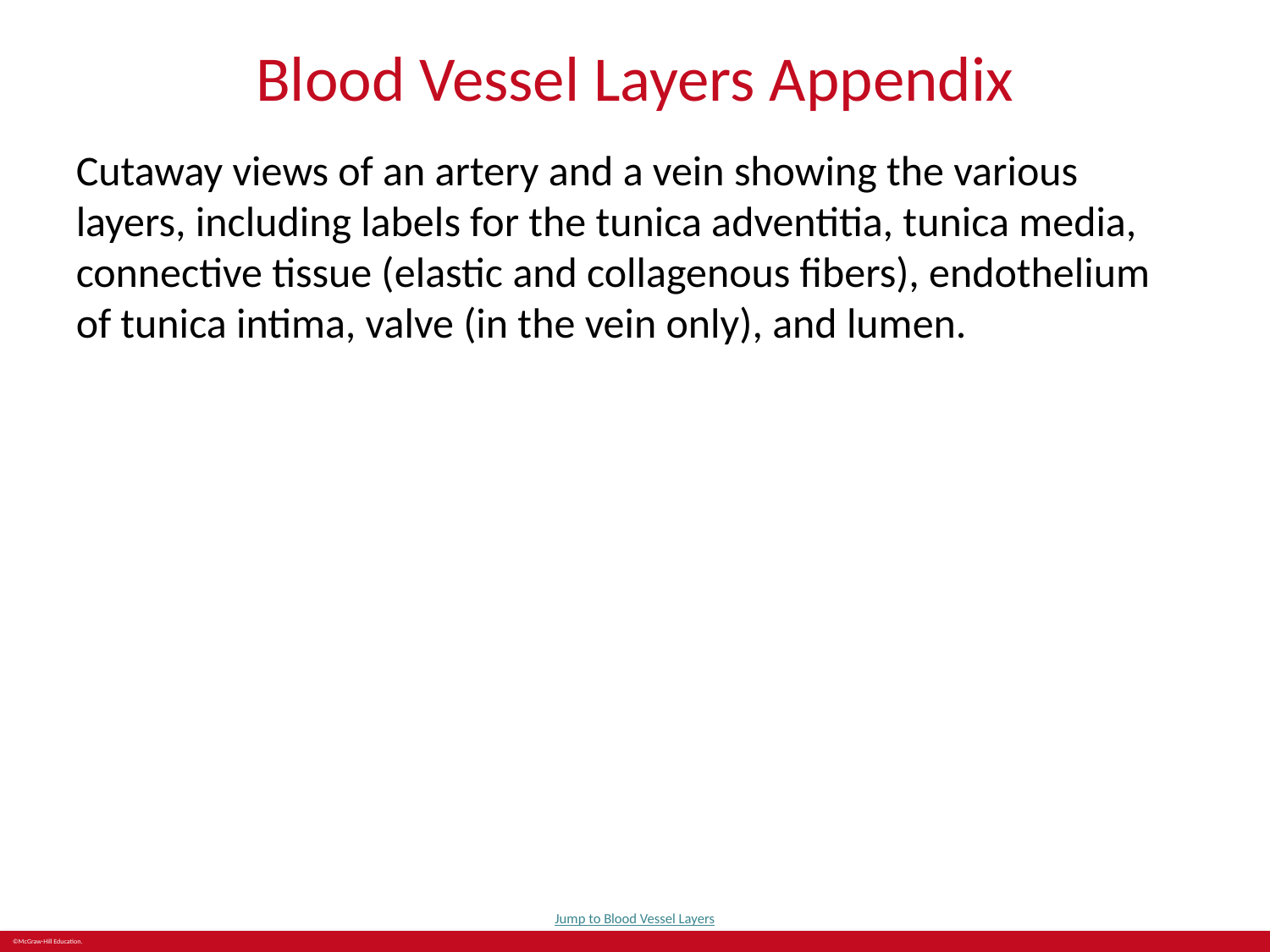

# Blood Vessel Layers Appendix
Cutaway views of an artery and a vein showing the various layers, including labels for the tunica adventitia, tunica media, connective tissue (elastic and collagenous fibers), endothelium of tunica intima, valve (in the vein only), and lumen.
Jump to Blood Vessel Layers